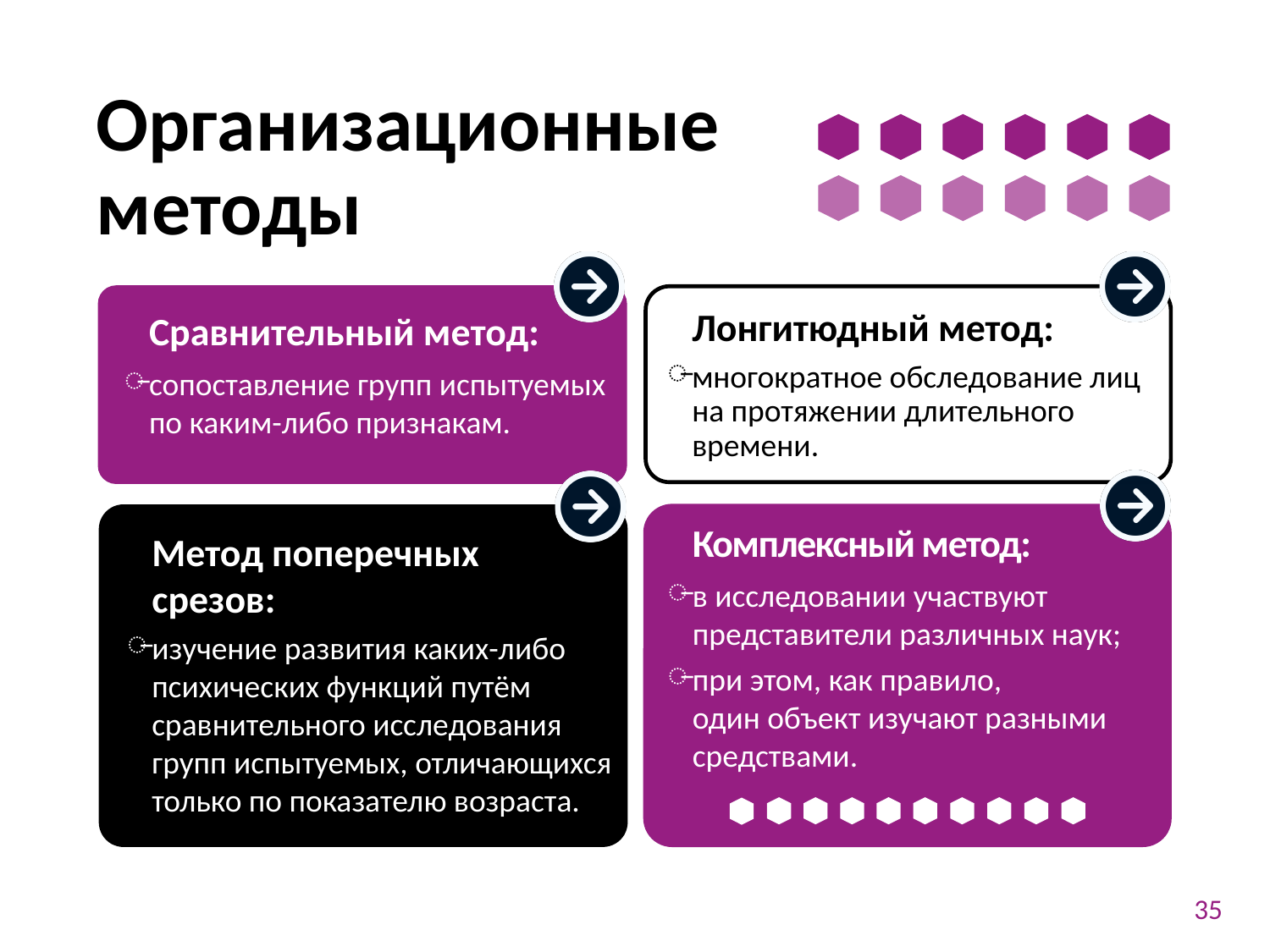

# Организационные методы

Лонгитюдный метод:
многократное обследование лиц на протяжении длительного времени.
Сравнительный метод:
сопоставление групп испытуемых по каким-либо признакам.

Комплексный метод:
в исследовании участвуют представители различных наук;
при этом, как правило,
один объект изучают разными средствами.
Метод поперечных
срезов:
изучение развития каких-либо психических функций путём сравнительного исследования групп испытуемых, отличающихся только по показателю возраста.

35